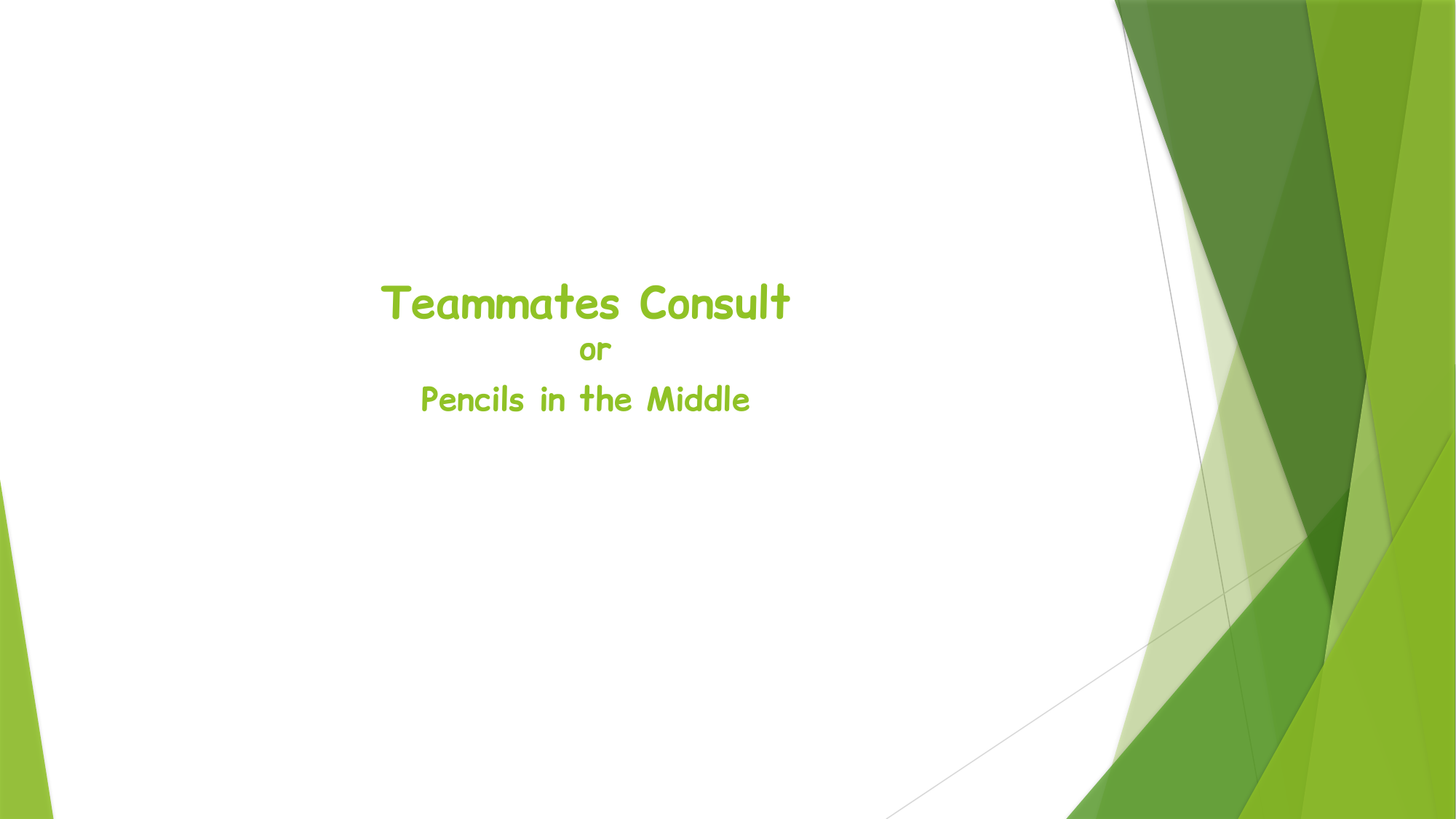

# Teammates Consult or Pencils in the Middle